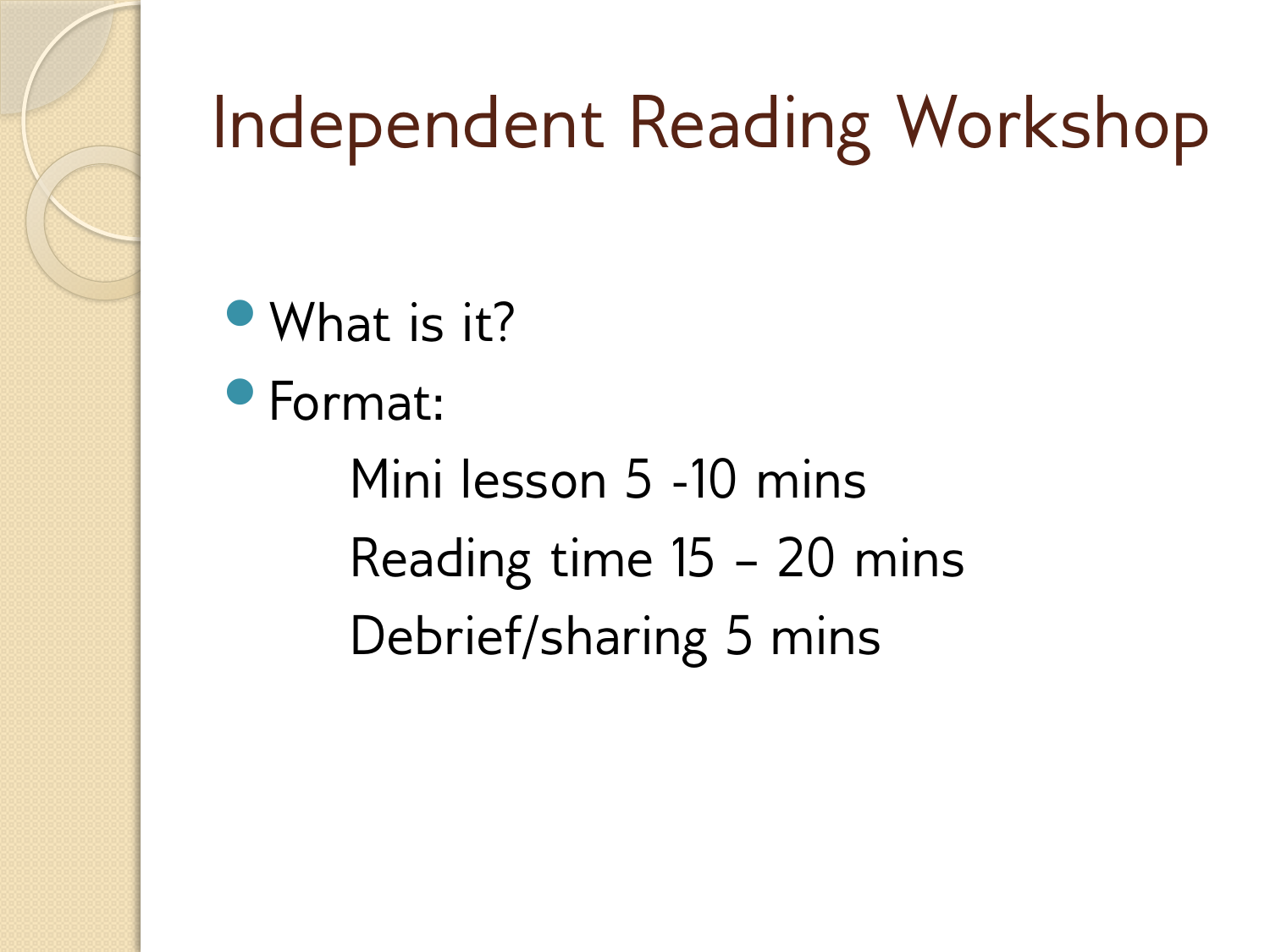

# Independent Reading Workshop

What is it?
Format:
	Mini lesson 5 -10 mins
	Reading time 15 – 20 mins
	Debrief/sharing 5 mins